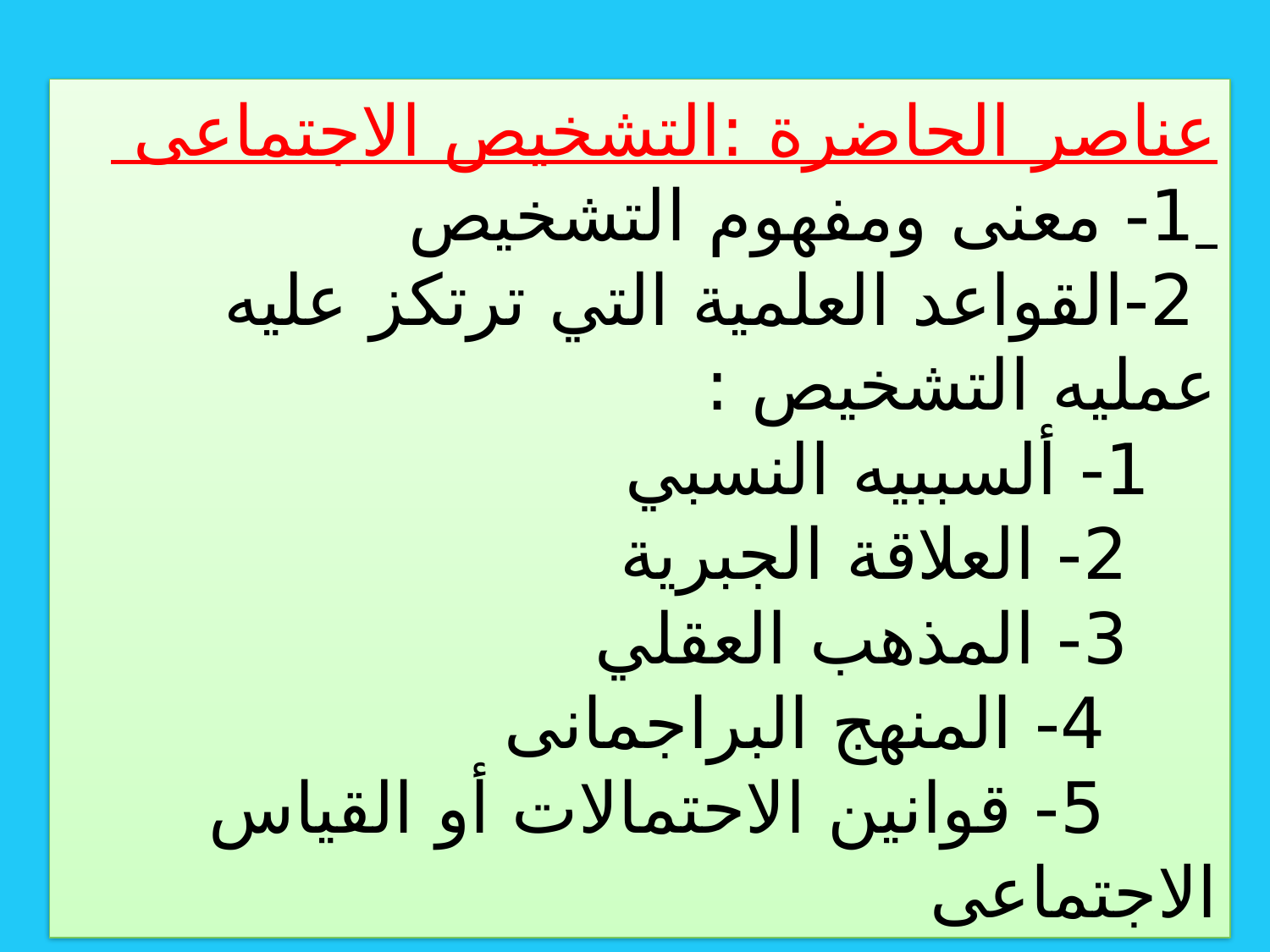

عناصر الحاضرة :التشخيص الاجتماعى
 1- معنى ومفهوم التشخيص
 2-القواعد العلمية التي ترتكز عليه عمليه التشخيص :
   1- ألسببيه النسبي
    2- العلاقة الجبرية
    3- المذهب العقلي
     4- المنهج البراجمانى
     5- قوانين الاحتمالات أو القياس الاجتماعى